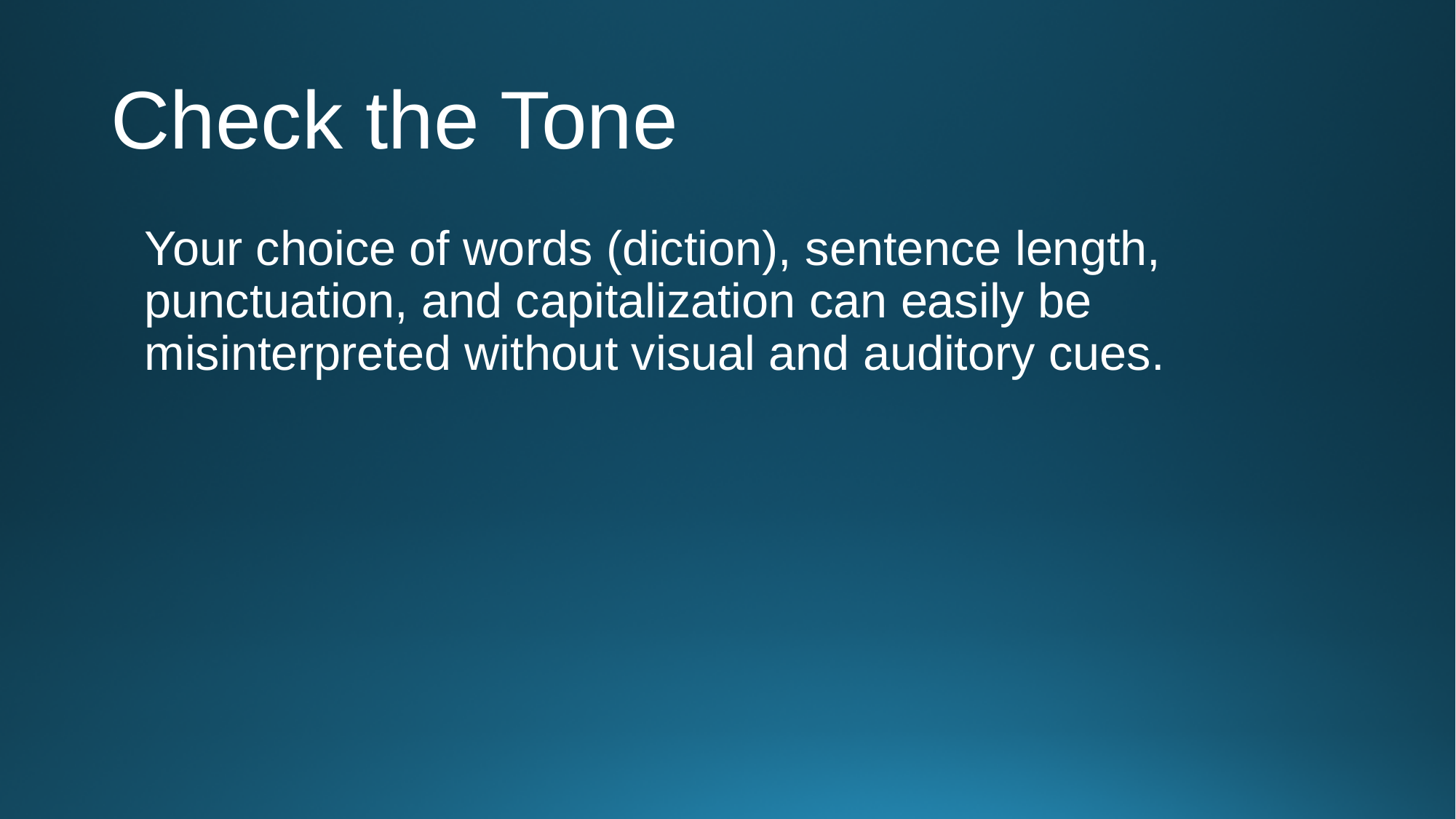

# Check the Tone
Your choice of words (diction), sentence length, punctuation, and capitalization can easily be misinterpreted without visual and auditory cues.